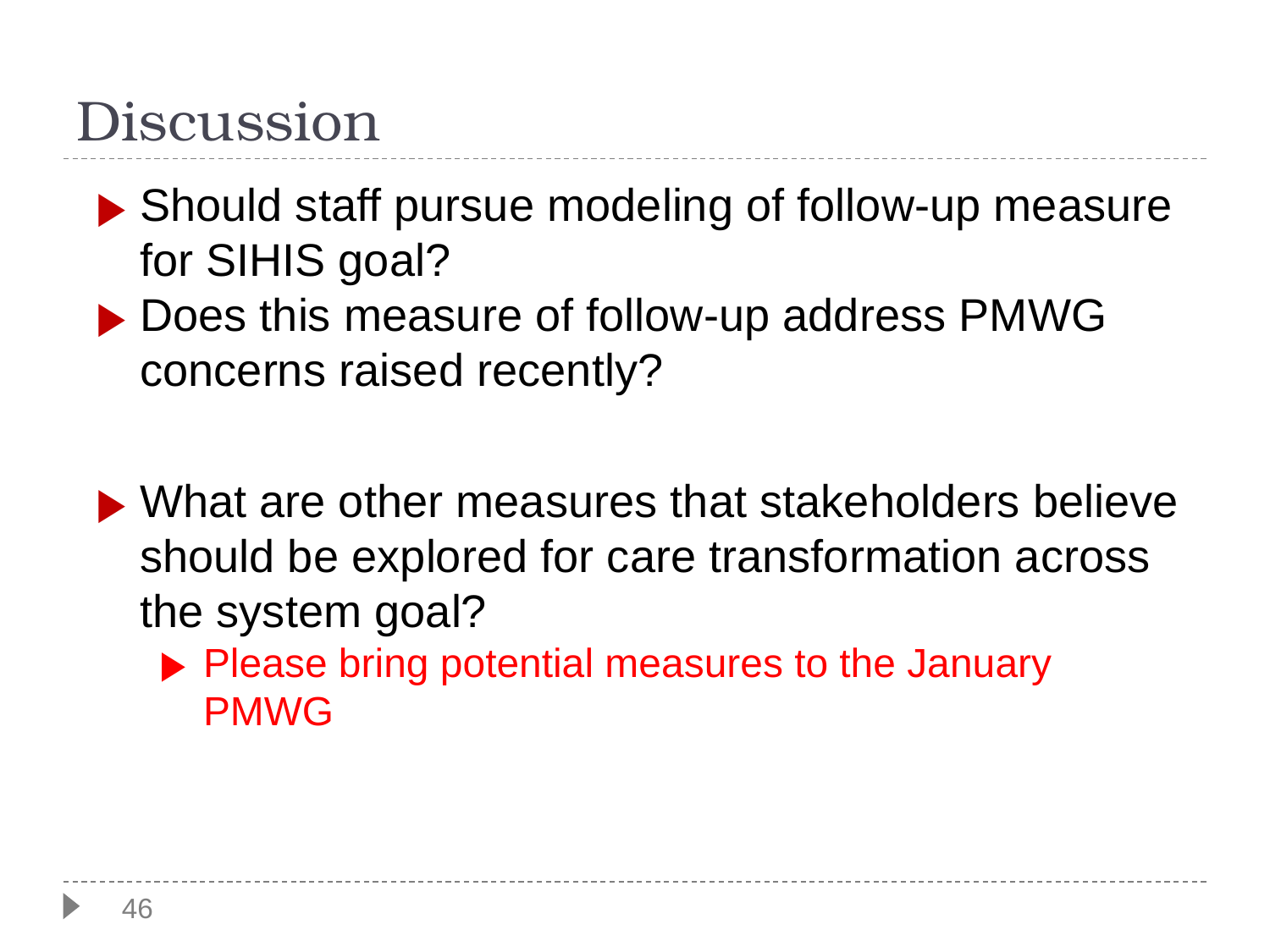

# Discussion
Should staff pursue modeling of follow-up measure for SIHIS goal?
Does this measure of follow-up address PMWG concerns raised recently?

What are other measures that stakeholders believe should be explored for care transformation across the system goal?
Please bring potential measures to the January PMWG